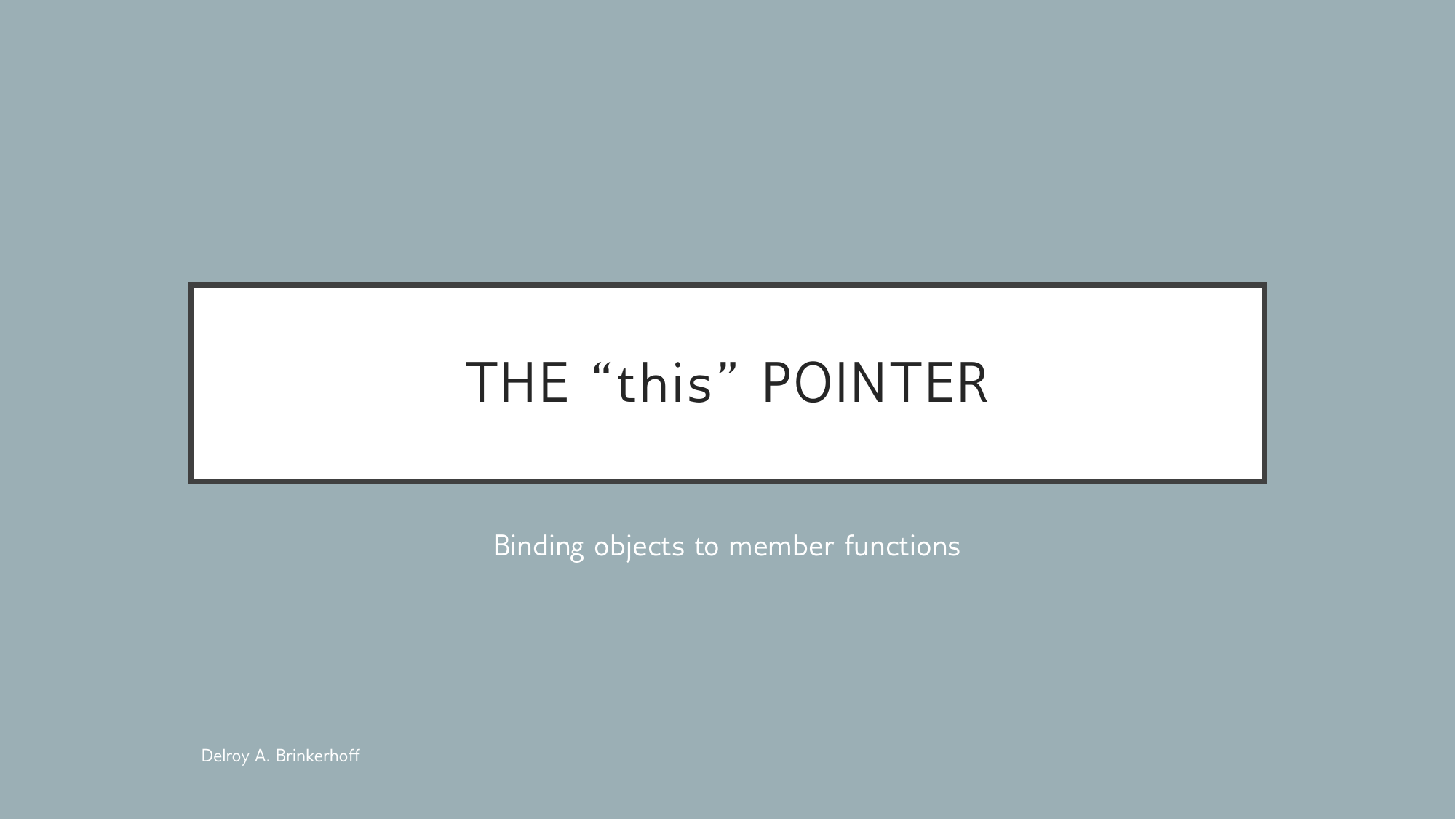

# THE “this” POINTER
Binding objects to member functions
Delroy A. Brinkerhoff